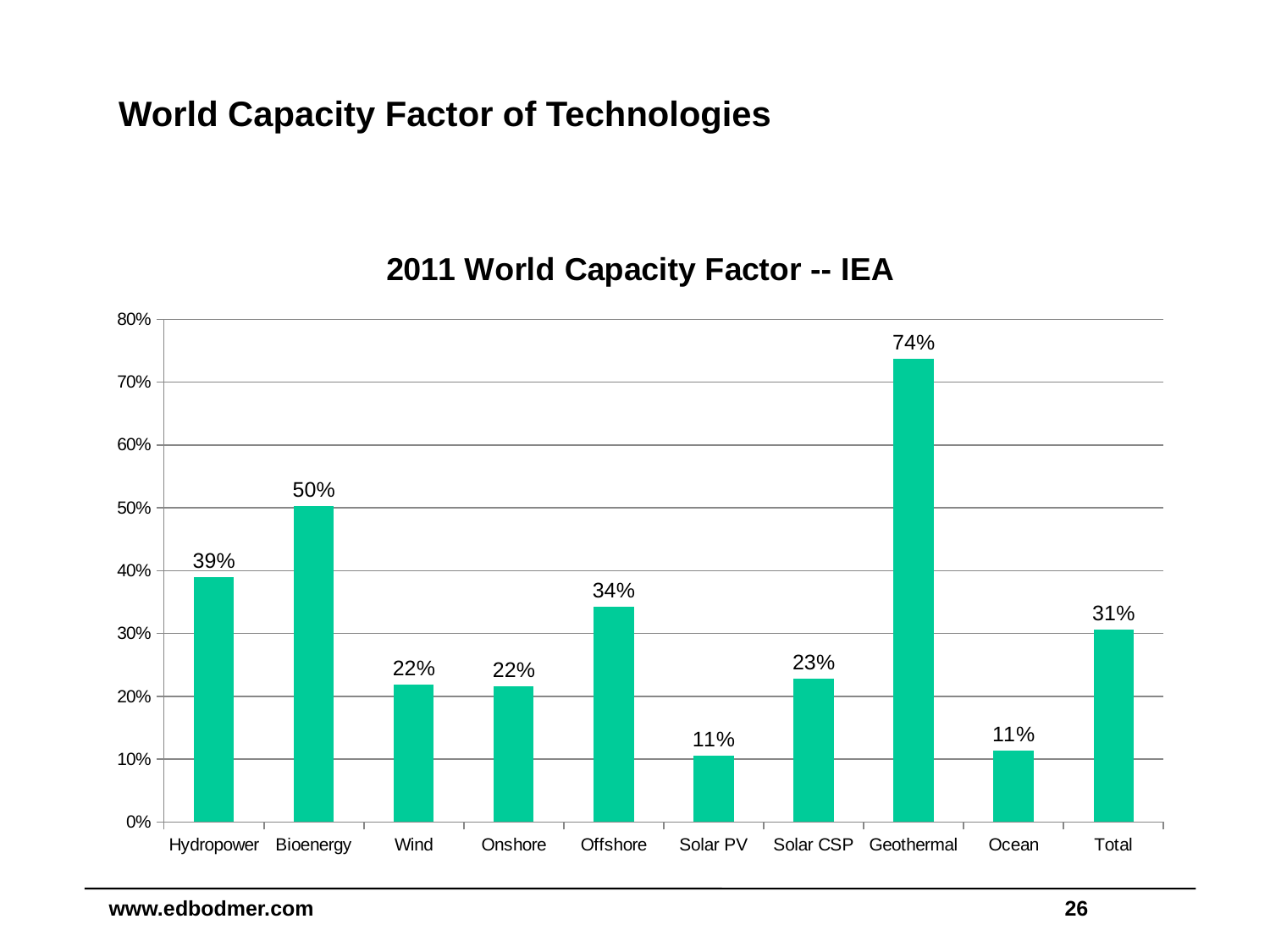

# World Capacity Factor of Technologies

### Chart: 2011 World Capacity Factor -- IEA

| Category | 2011 |
|---|---|
| Hydropower | 0.3898610451357239 |
| Bioenergy | 0.502283105022831 |
| Wind | 0.21806580025758107 |
| Onshore | 0.21540599563232082 |
| Offshore | 0.3424657534246575 |
| Solar PV | 0.10600130463144163 |
| Solar CSP | 0.22831050228310504 |
| Geothermal | 0.7368202573682026 |
| Ocean | 0.11415525114155252 |
| Total | 0.3067795647907086 |